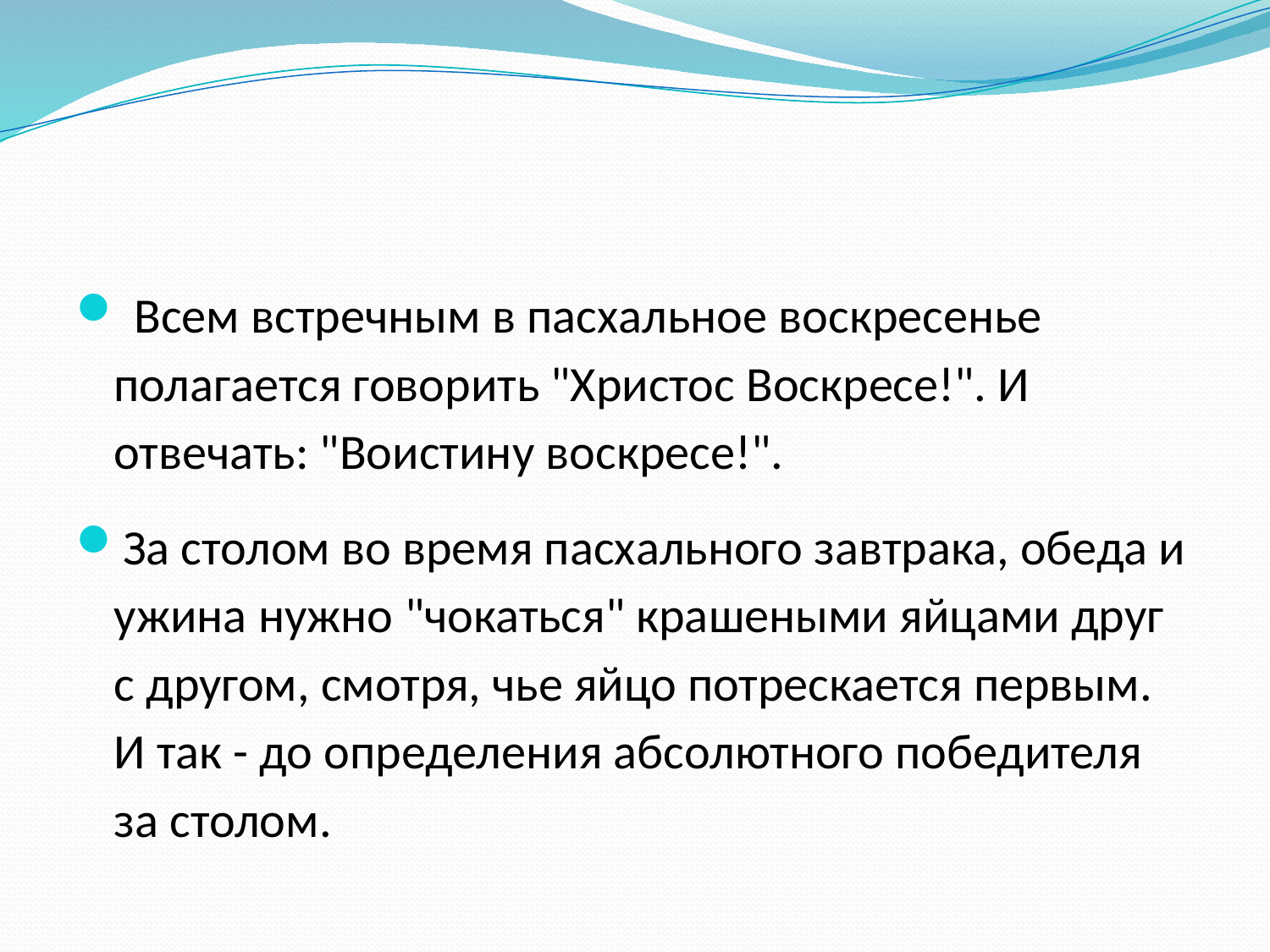

#
 Всем встречным в пасхальное воскресенье полагается говорить "Христос Воскресе!". И отвечать: "Воистину воскресе!".
За столом во время пасхального завтрака, обеда и ужина нужно "чокаться" крашеными яйцами друг с другом, смотря, чье яйцо потрескается первым. И так - до определения абсолютного победителя за столом.